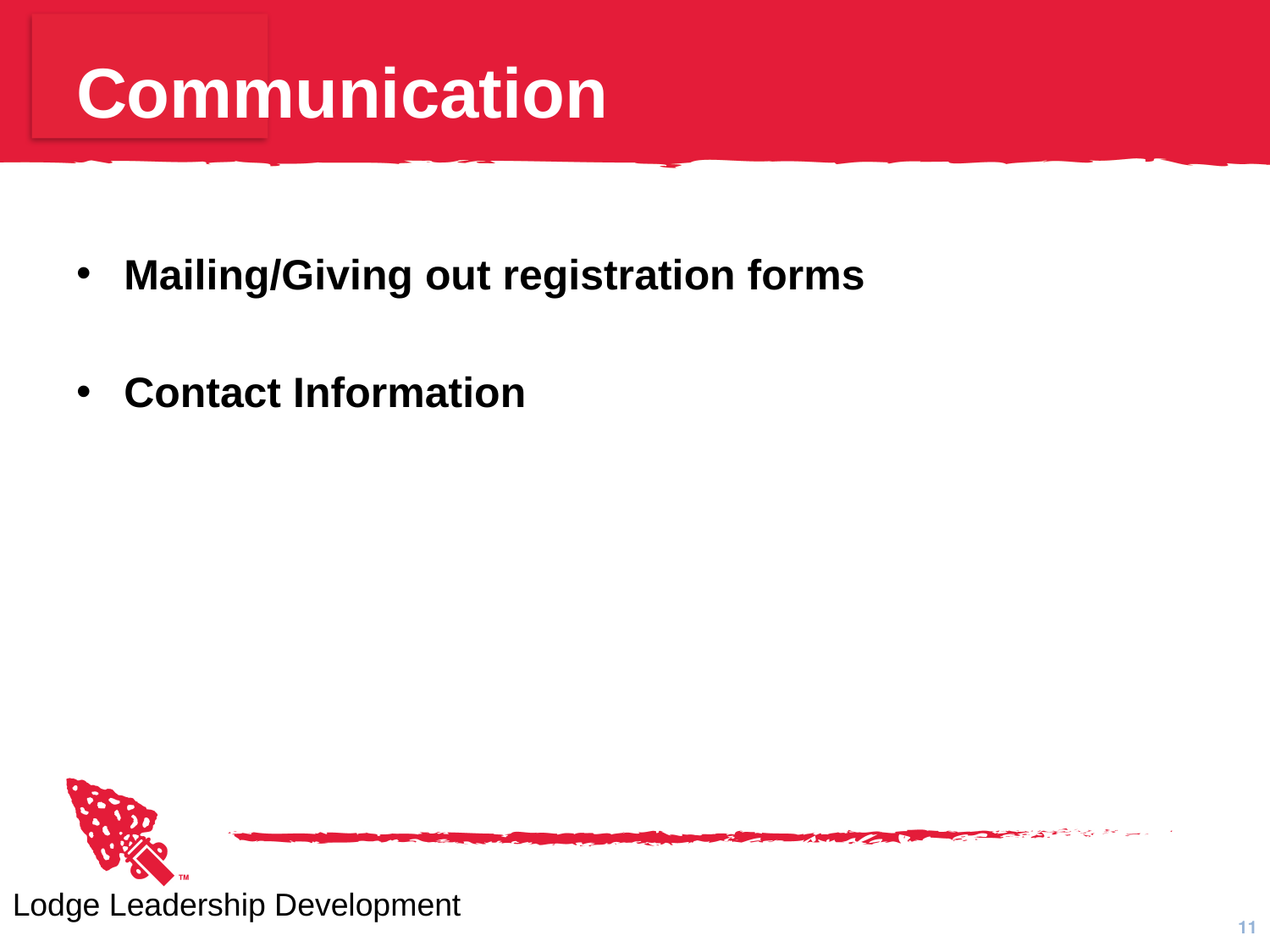

# Communication
Mailing/Giving out registration forms

Contact Information
Lodge Leadership Development
11